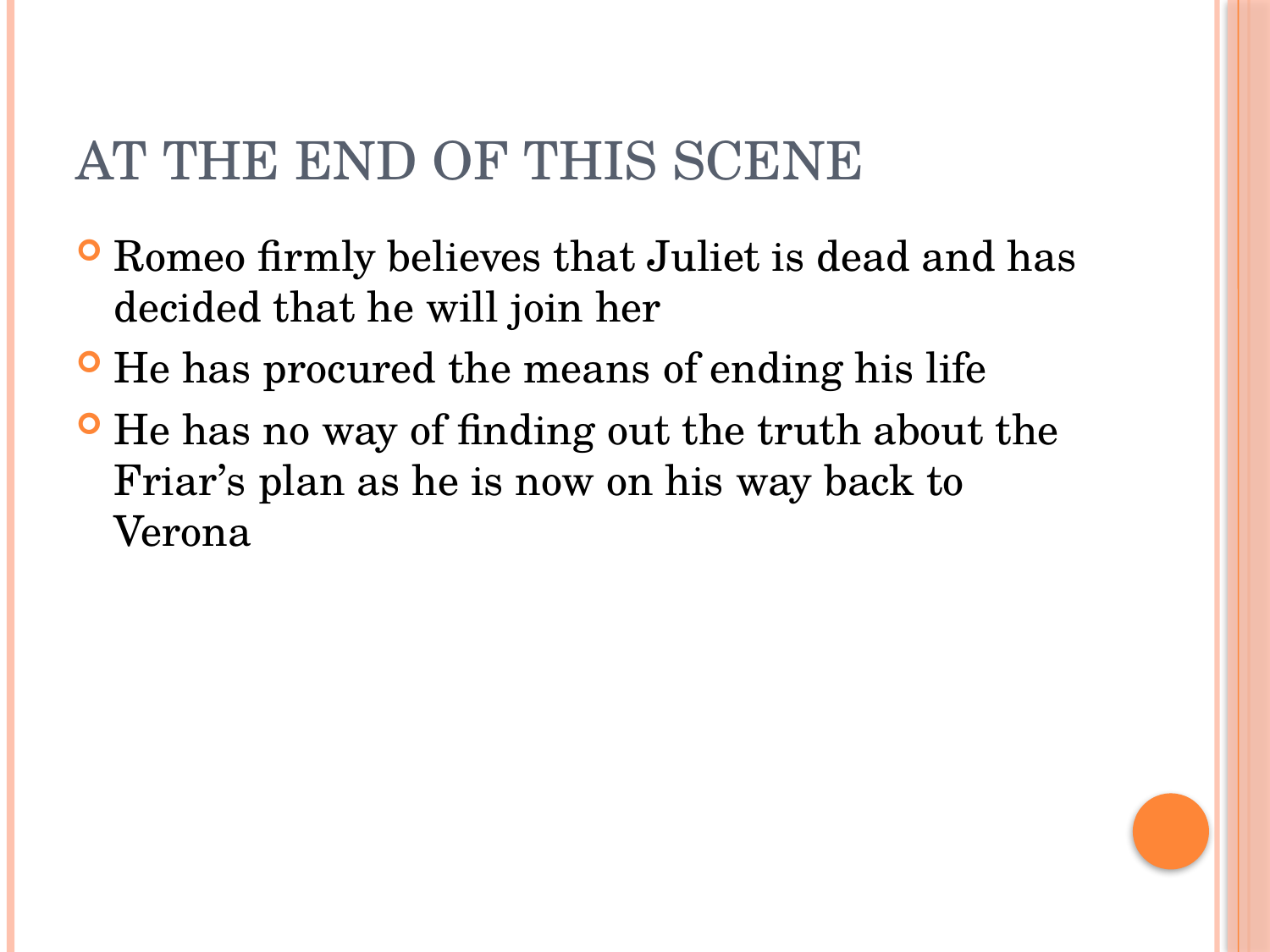

# At the end of this scene
Romeo firmly believes that Juliet is dead and has decided that he will join her
He has procured the means of ending his life
He has no way of finding out the truth about the Friar’s plan as he is now on his way back to Verona